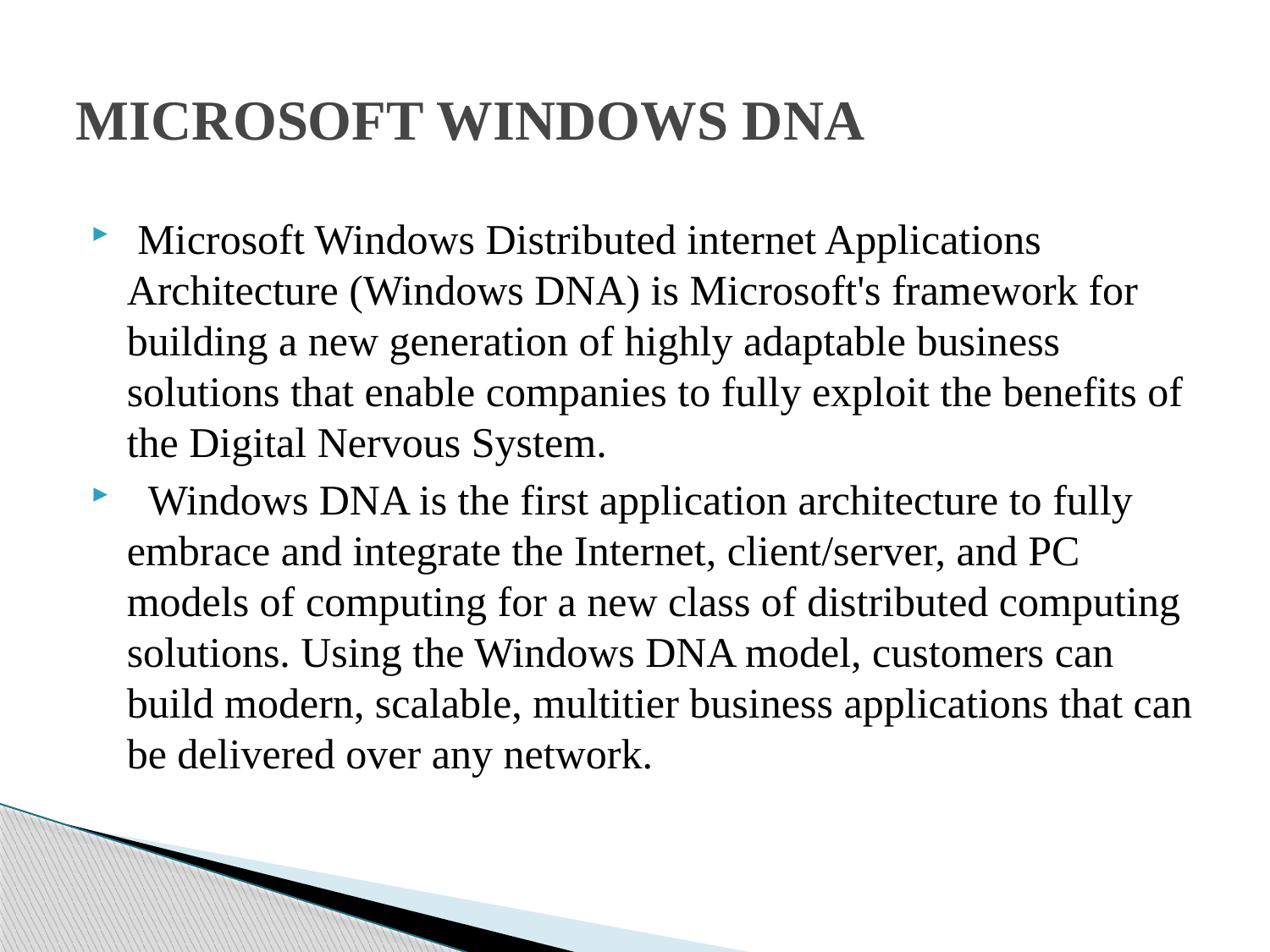

# MICROSOFT WINDOWS DNA
 Microsoft Windows Distributed internet Applications Architecture (Windows DNA) is Microsoft's framework for building a new generation of highly adaptable business solutions that enable companies to fully exploit the benefits of the Digital Nervous System.
  Windows DNA is the first application architecture to fully embrace and integrate the Internet, client/server, and PC models of computing for a new class of distributed computing solutions. Using the Windows DNA model, customers can build modern, scalable, multitier business applications that can be delivered over any network.